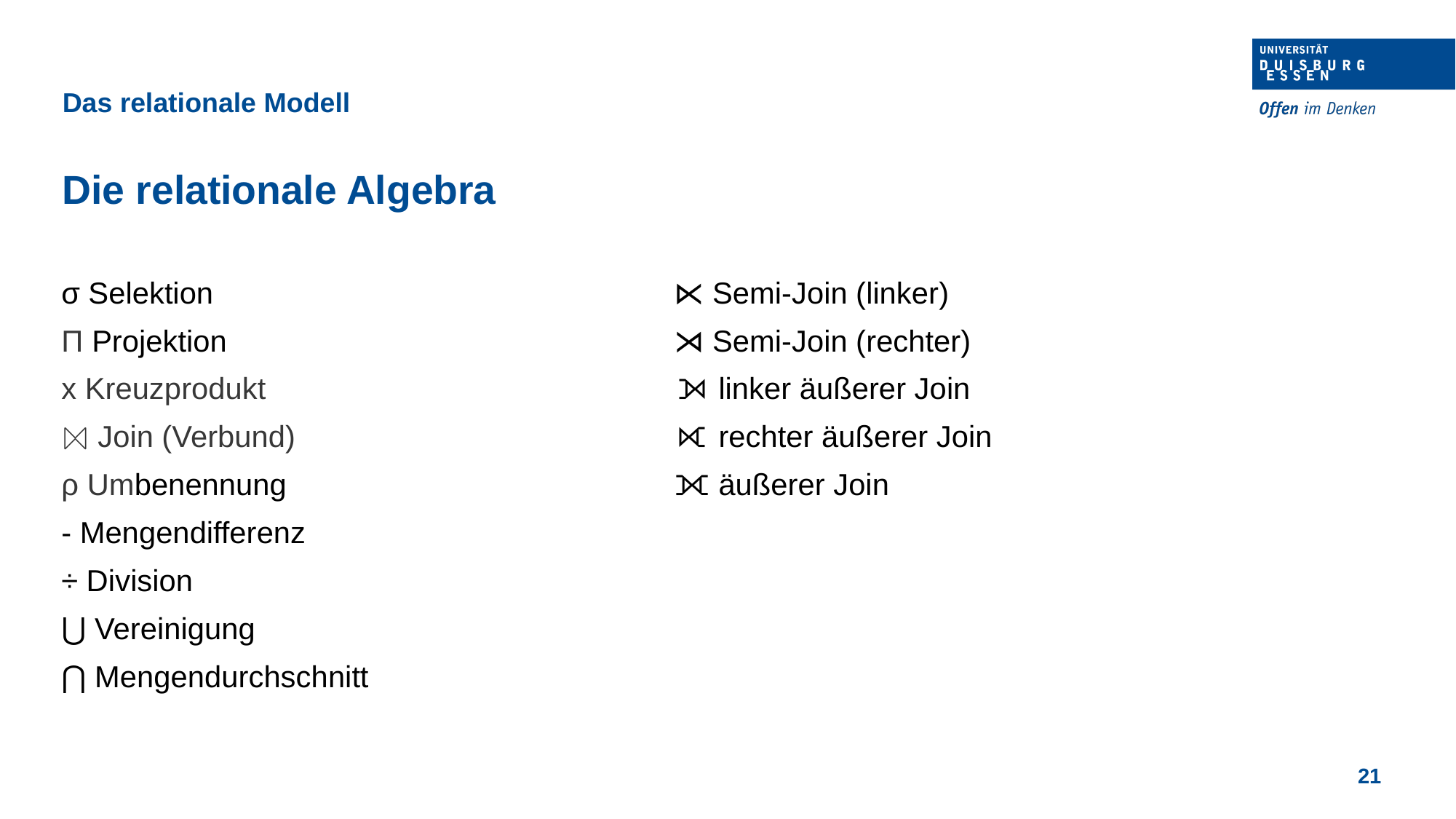

Das relationale Modell
Die relationale Algebra
σ Selektion
Π Projektion
x Kreuzprodukt
⨝ Join (Verbund)
ρ Umbenennung
- Mengendifferenz
÷ Division
⋃ Vereinigung
⋂ Mengendurchschnitt
⋉ Semi-Join (linker)
⋊ Semi-Join (rechter)
⟕ linker äußerer Join
⟖ rechter äußerer Join
⟗ äußerer Join

21